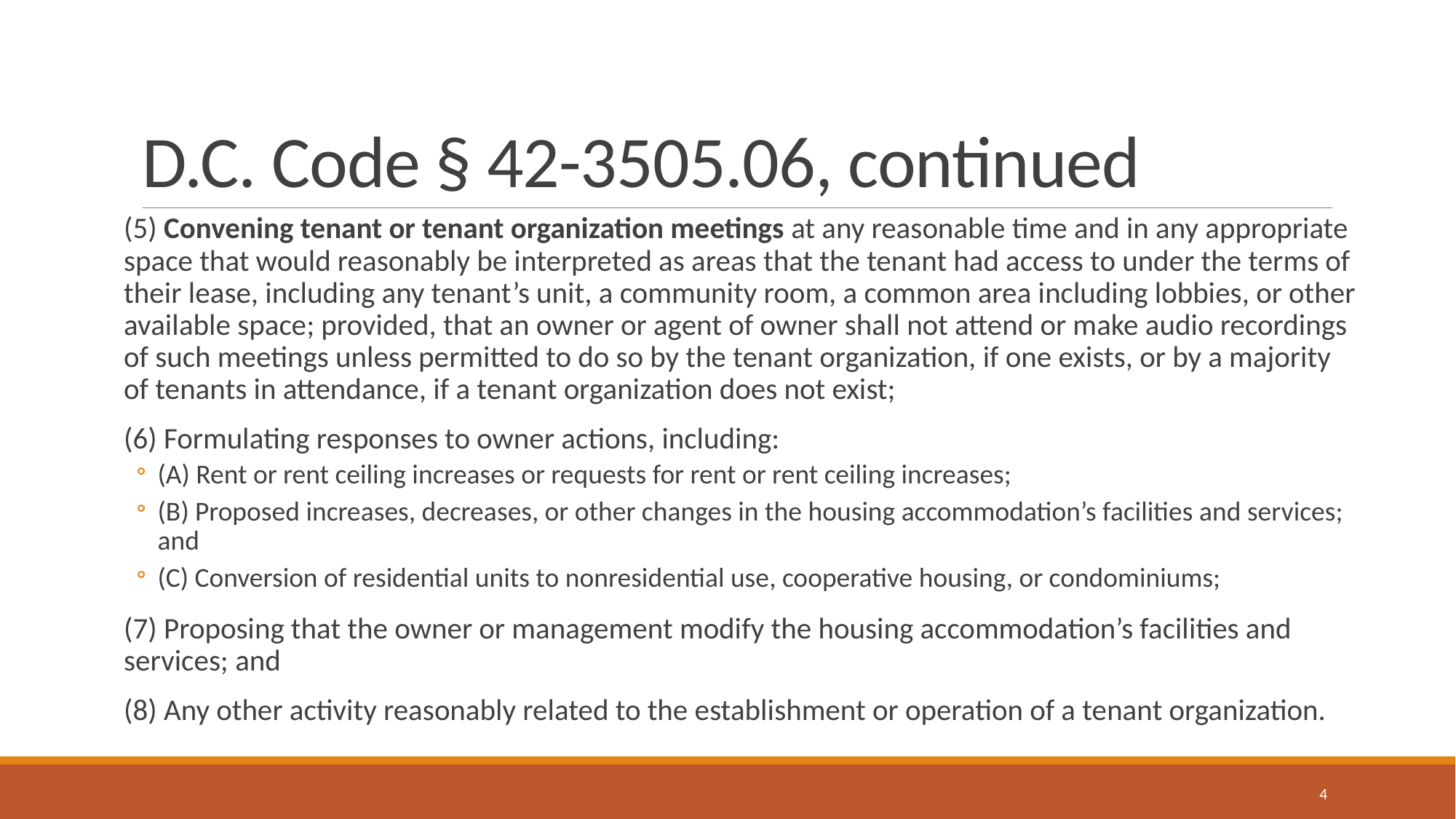

# D.C. Code § 42-3505.06, continued
(5) Convening tenant or tenant organization meetings at any reasonable time and in any appropriate space that would reasonably be interpreted as areas that the tenant had access to under the terms of their lease, including any tenant’s unit, a community room, a common area including lobbies, or other available space; provided, that an owner or agent of owner shall not attend or make audio recordings of such meetings unless permitted to do so by the tenant organization, if one exists, or by a majority of tenants in attendance, if a tenant organization does not exist;
(6) Formulating responses to owner actions, including:
(A) Rent or rent ceiling increases or requests for rent or rent ceiling increases;
(B) Proposed increases, decreases, or other changes in the housing accommodation’s facilities and services; and
(C) Conversion of residential units to nonresidential use, cooperative housing, or condominiums;
(7) Proposing that the owner or management modify the housing accommodation’s facilities and services; and
(8) Any other activity reasonably related to the establishment or operation of a tenant organization.

4